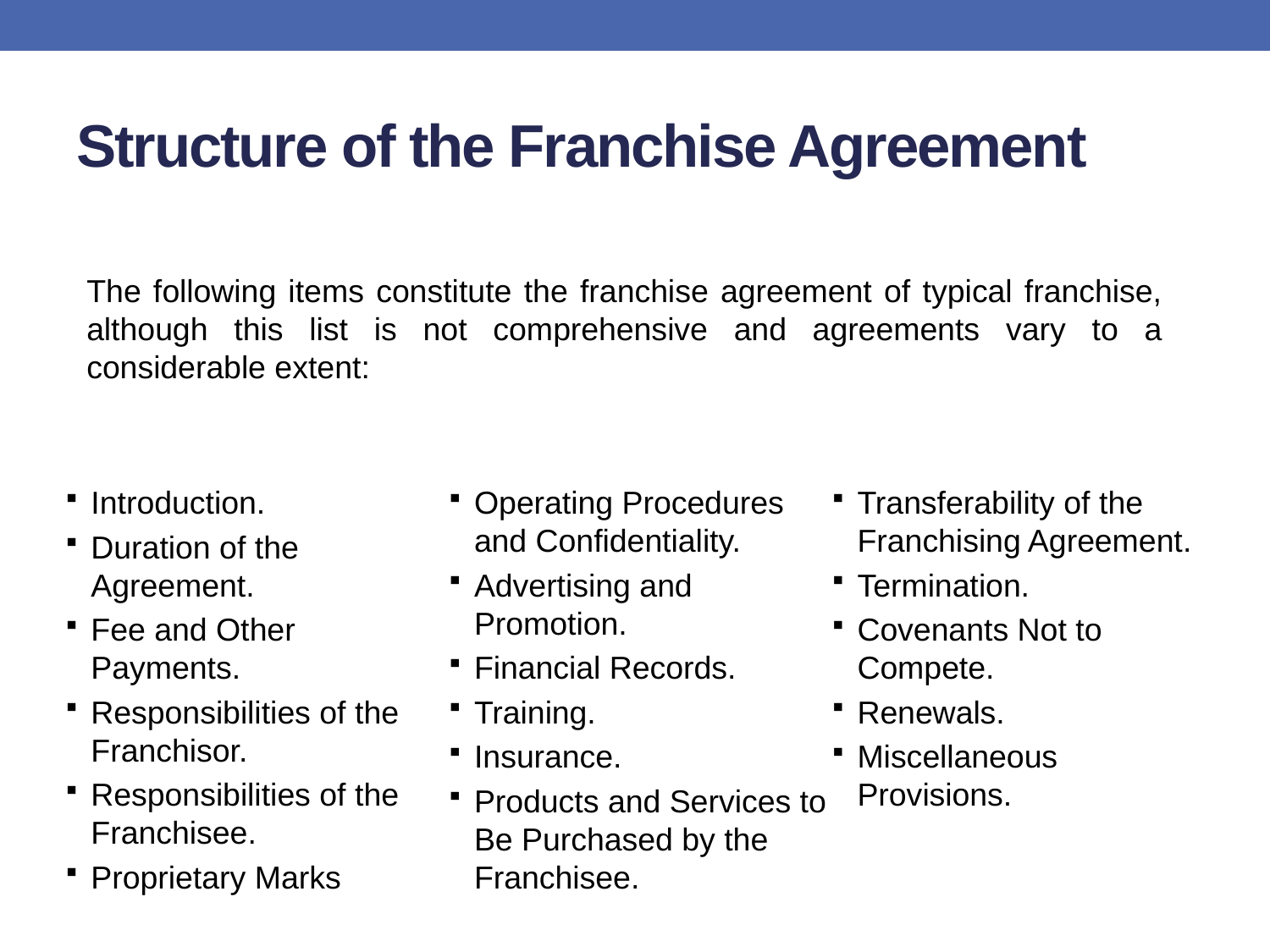

# Structure of the Franchise Agreement
The following items constitute the franchise agreement of typical franchise, although this list is not comprehensive and agreements vary to a considerable extent:
Introduction.
Duration of the Agreement.
Fee and Other Payments.
Responsibilities of the Franchisor.
Responsibilities of the Franchisee.
Proprietary Marks
Operating Procedures and Confidentiality.
Advertising and Promotion.
Financial Records.
Training.
Insurance.
Products and Services to Be Purchased by the Franchisee.
Transferability of the Franchising Agreement.
Termination.
Covenants Not to Compete.
Renewals.
Miscellaneous Provisions.